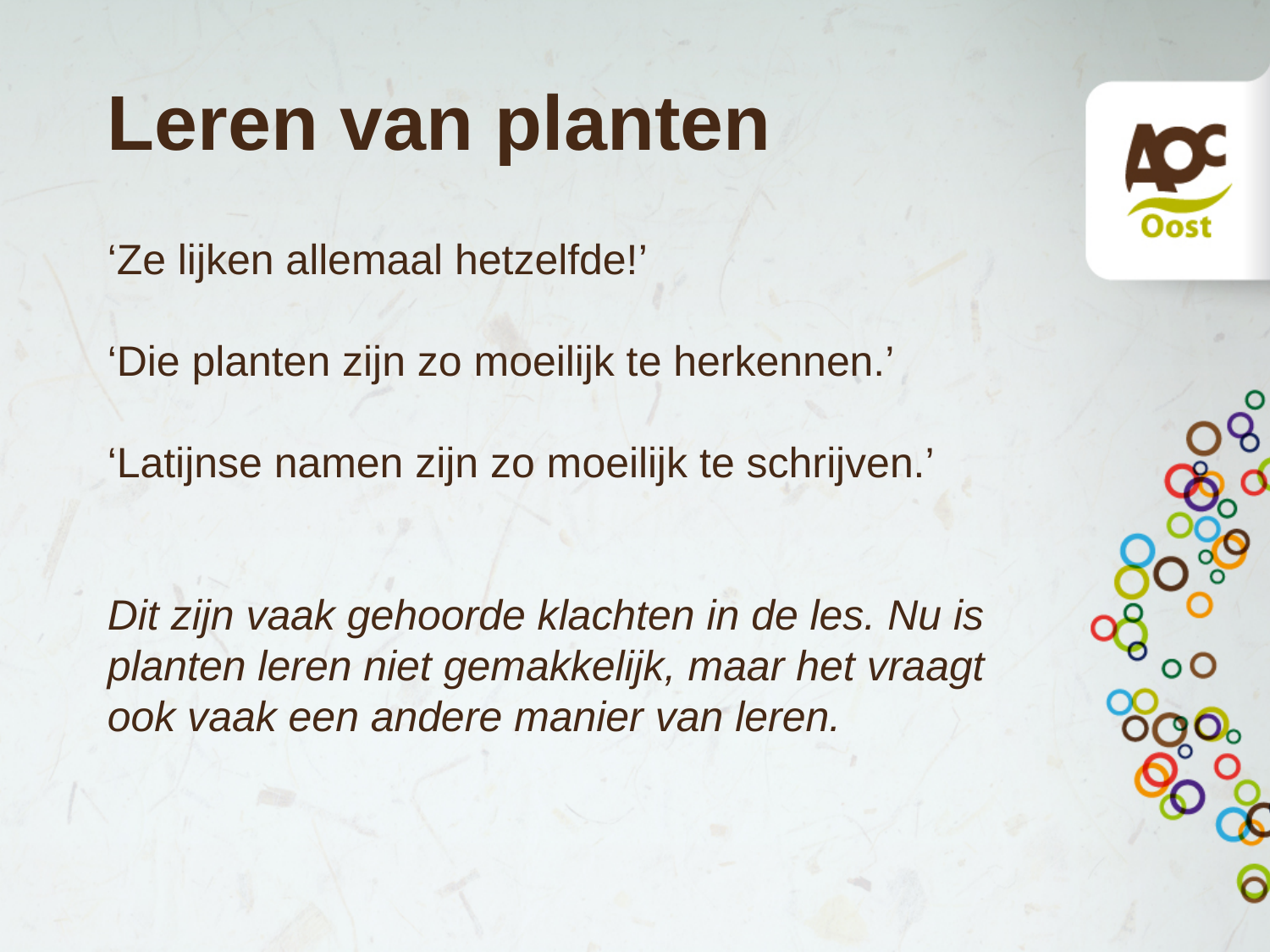

# Leren van planten
‘Ze lijken allemaal hetzelfde!’
‘Die planten zijn zo moeilijk te herkennen.’
‘Latijnse namen zijn zo moeilijk te schrijven.’

Dit zijn vaak gehoorde klachten in de les. Nu is planten leren niet gemakkelijk, maar het vraagt ook vaak een andere manier van leren.